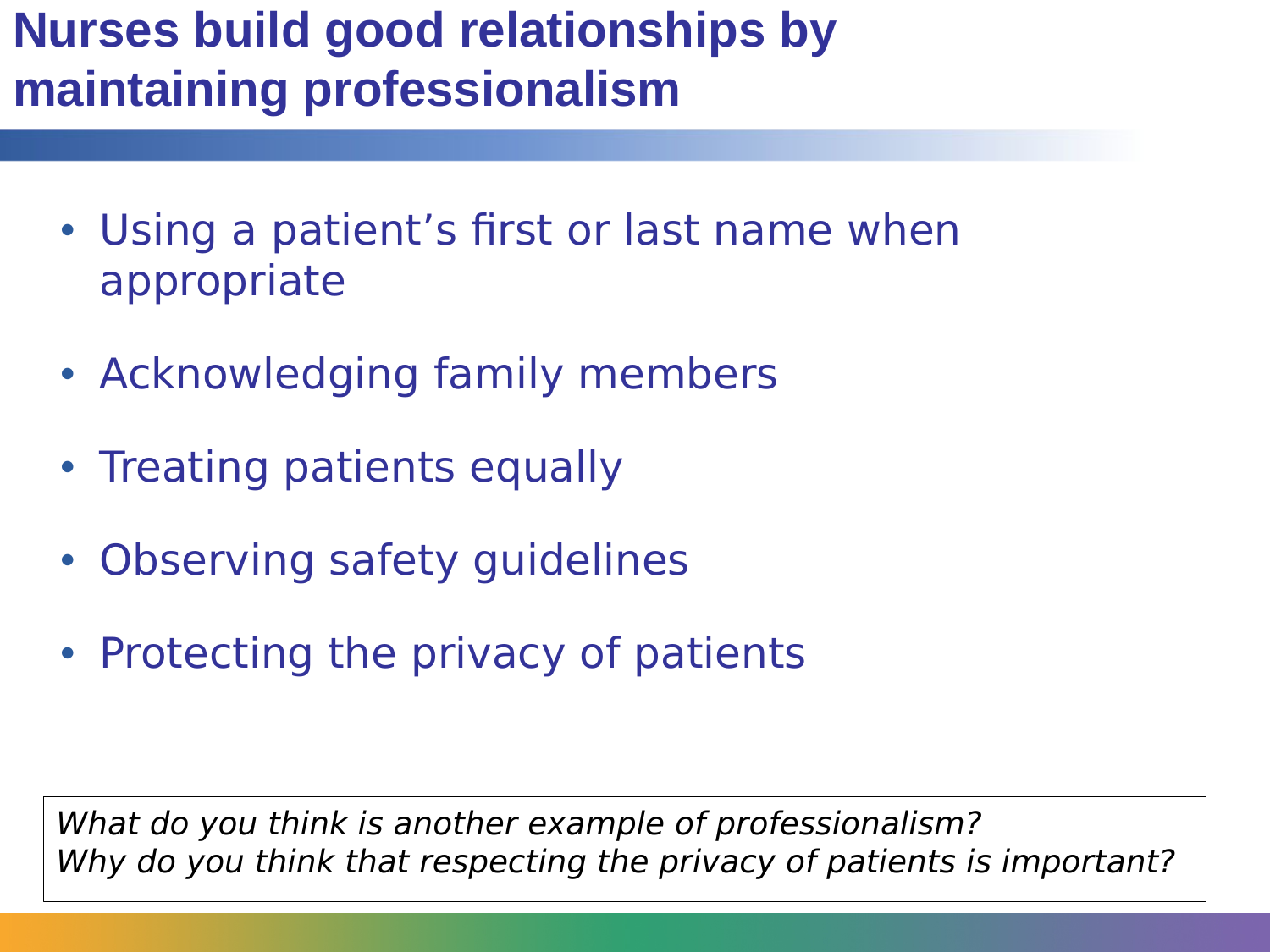

# Nurses build good relationships by maintaining professionalism
Using a patient’s first or last name when appropriate
Acknowledging family members
Treating patients equally
Observing safety guidelines
Protecting the privacy of patients
What do you think is another example of professionalism?
Why do you think that respecting the privacy of patients is important?